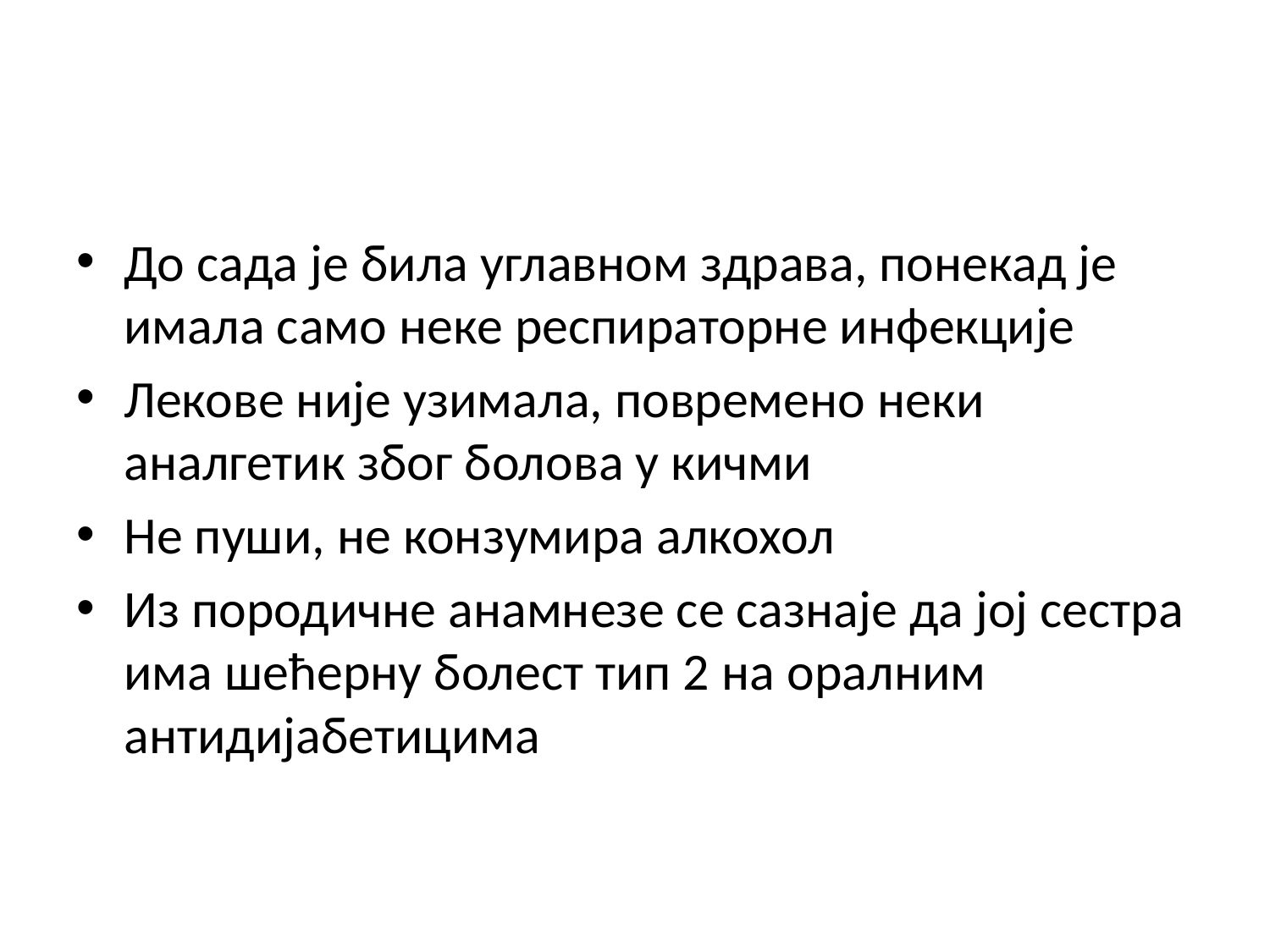

#
До сада је била углавном здрава, понекад је имала само неке респираторне инфекције
Лекове није узимала, повремено неки аналгетик због болова у кичми
Не пуши, не конзумира алкохол
Из породичне анамнезе се сазнаје да јој сестра има шећерну болест тип 2 на оралним антидијабетицима